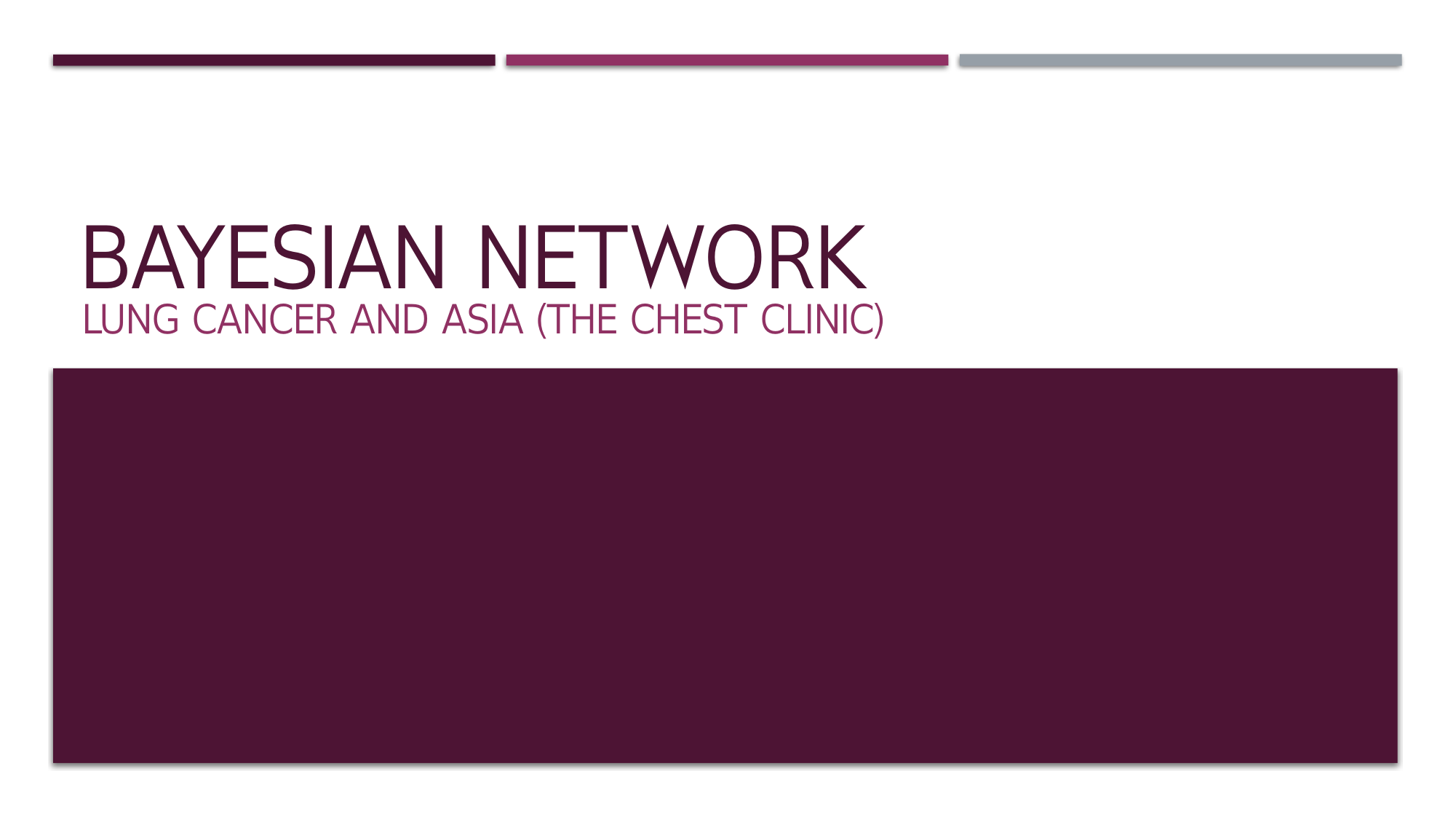

# Bayesian network
Lung Cancer And Asia (the Chest Clinic)